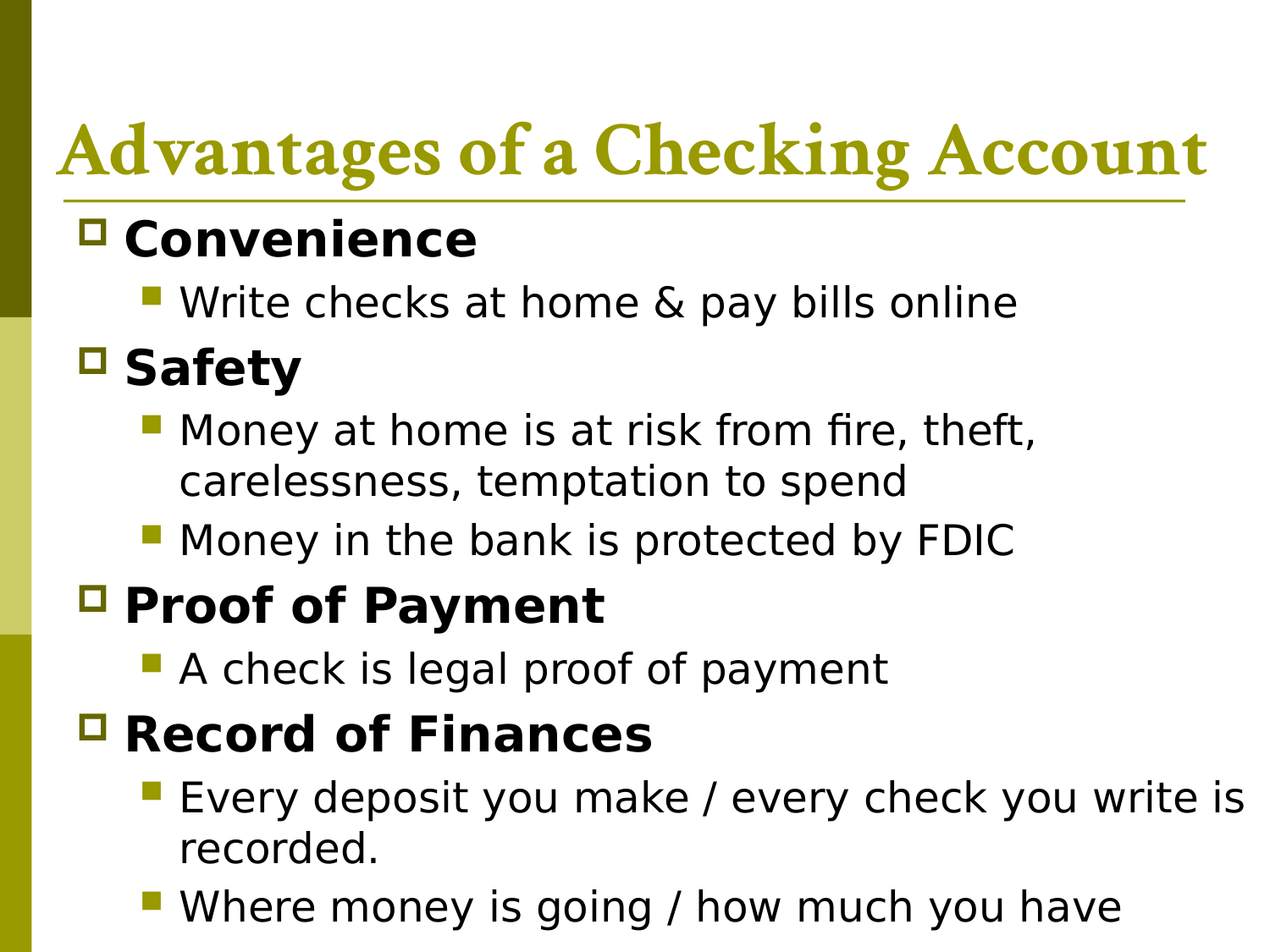

# Advantages of a Checking Account
Convenience
Write checks at home & pay bills online
Safety
Money at home is at risk from fire, theft, carelessness, temptation to spend
Money in the bank is protected by FDIC
Proof of Payment
A check is legal proof of payment
Record of Finances
Every deposit you make / every check you write is recorded.
Where money is going / how much you have